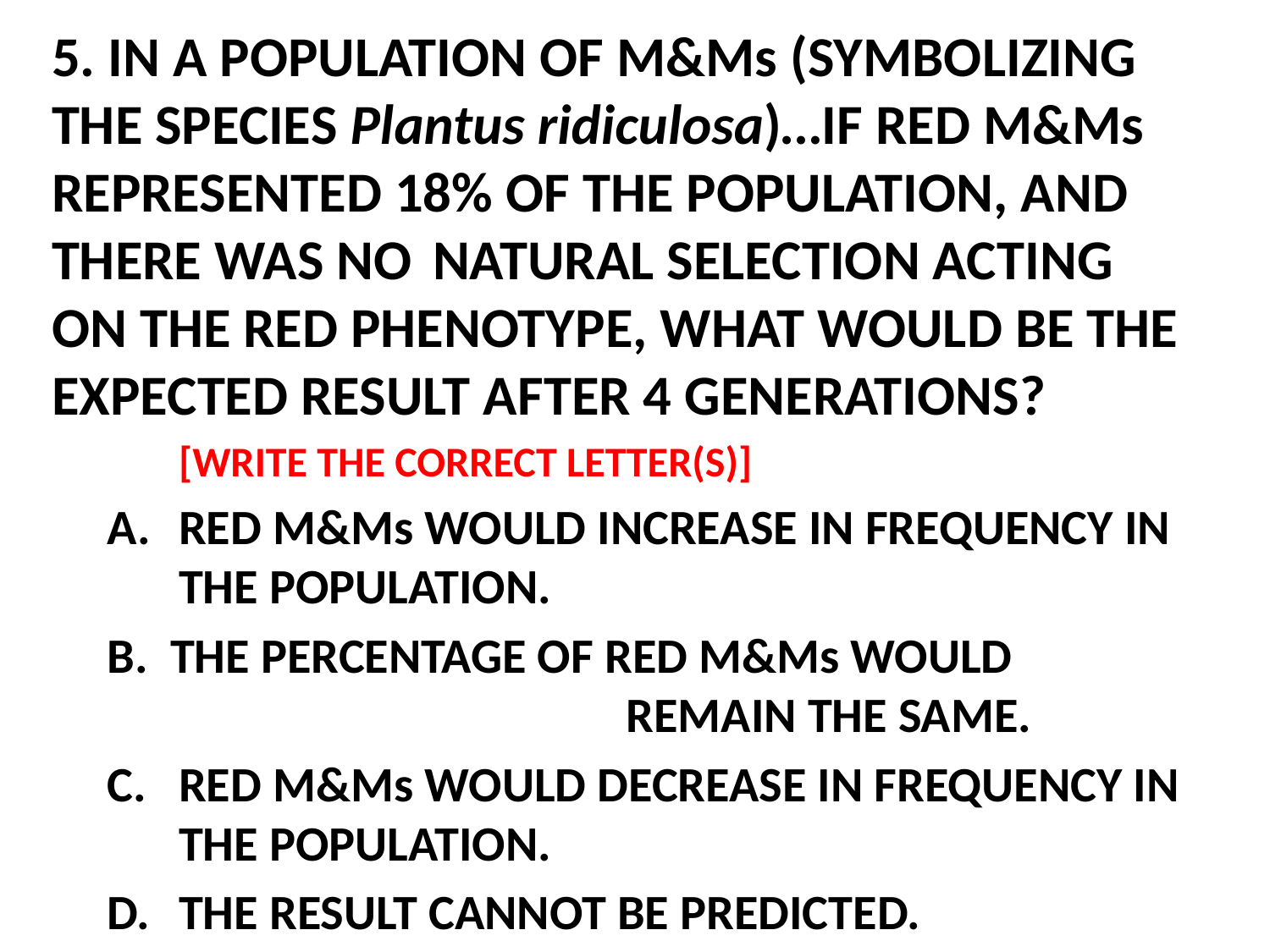

5. IN A POPULATION OF M&Ms (SYMBOLIZING 	THE SPECIES Plantus ridiculosa)…IF RED M&Ms 	REPRESENTED 18% OF THE POPULATION, AND 	THERE WAS NO 	NATURAL SELECTION ACTING 	ON THE RED PHENOTYPE, WHAT WOULD BE THE 	EXPECTED RESULT AFTER 4 GENERATIONS?
	[WRITE THE CORRECT LETTER(S)]
RED M&Ms WOULD INCREASE IN FREQUENCY IN THE POPULATION.
B.  THE PERCENTAGE OF RED M&Ms WOULD   					 REMAIN THE SAME.
RED M&Ms WOULD DECREASE IN FREQUENCY IN THE POPULATION.
THE RESULT CANNOT BE PREDICTED.